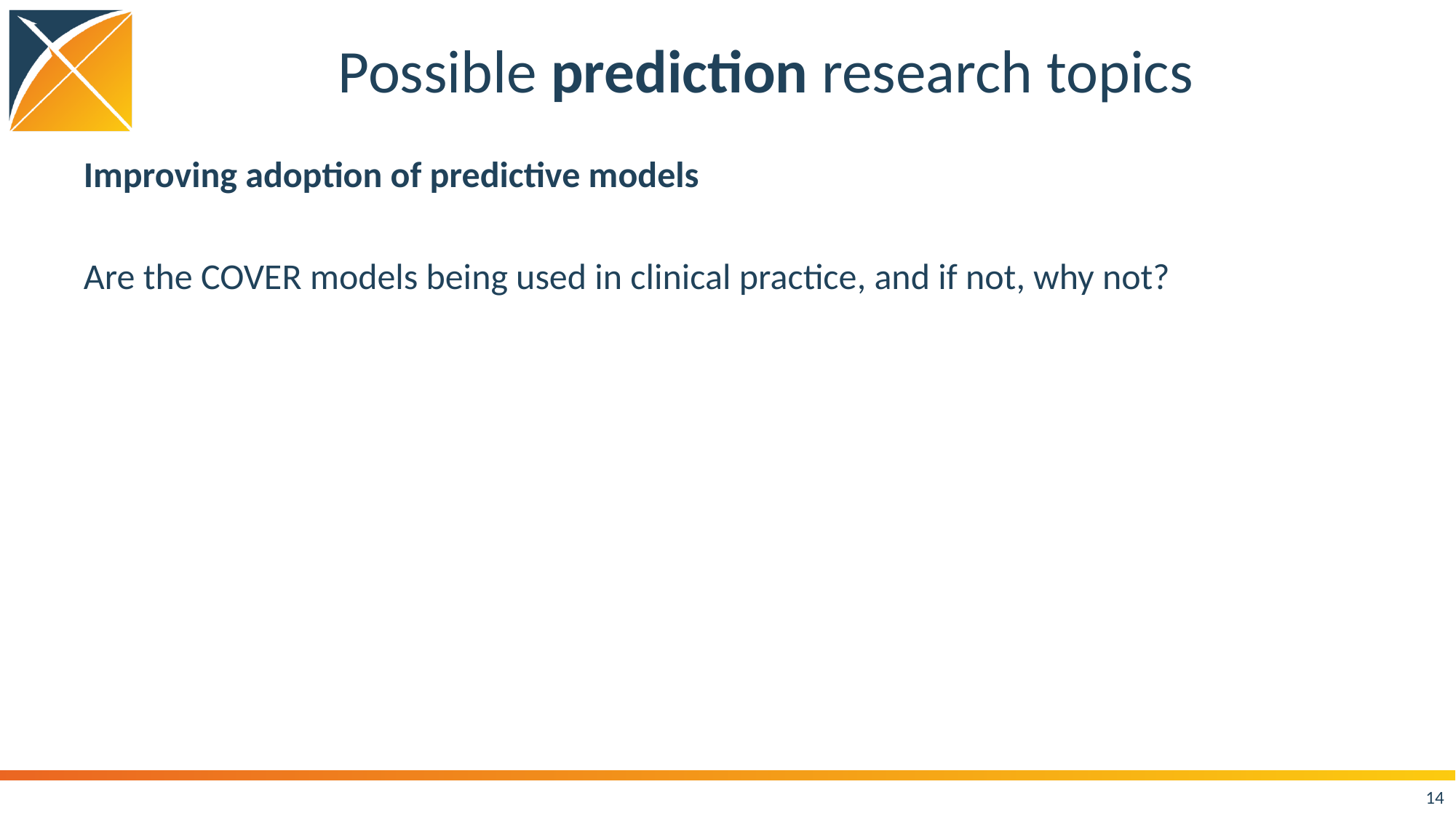

# Possible prediction research topics
Improving adoption of predictive models

Are the COVER models being used in clinical practice, and if not, why not?

14